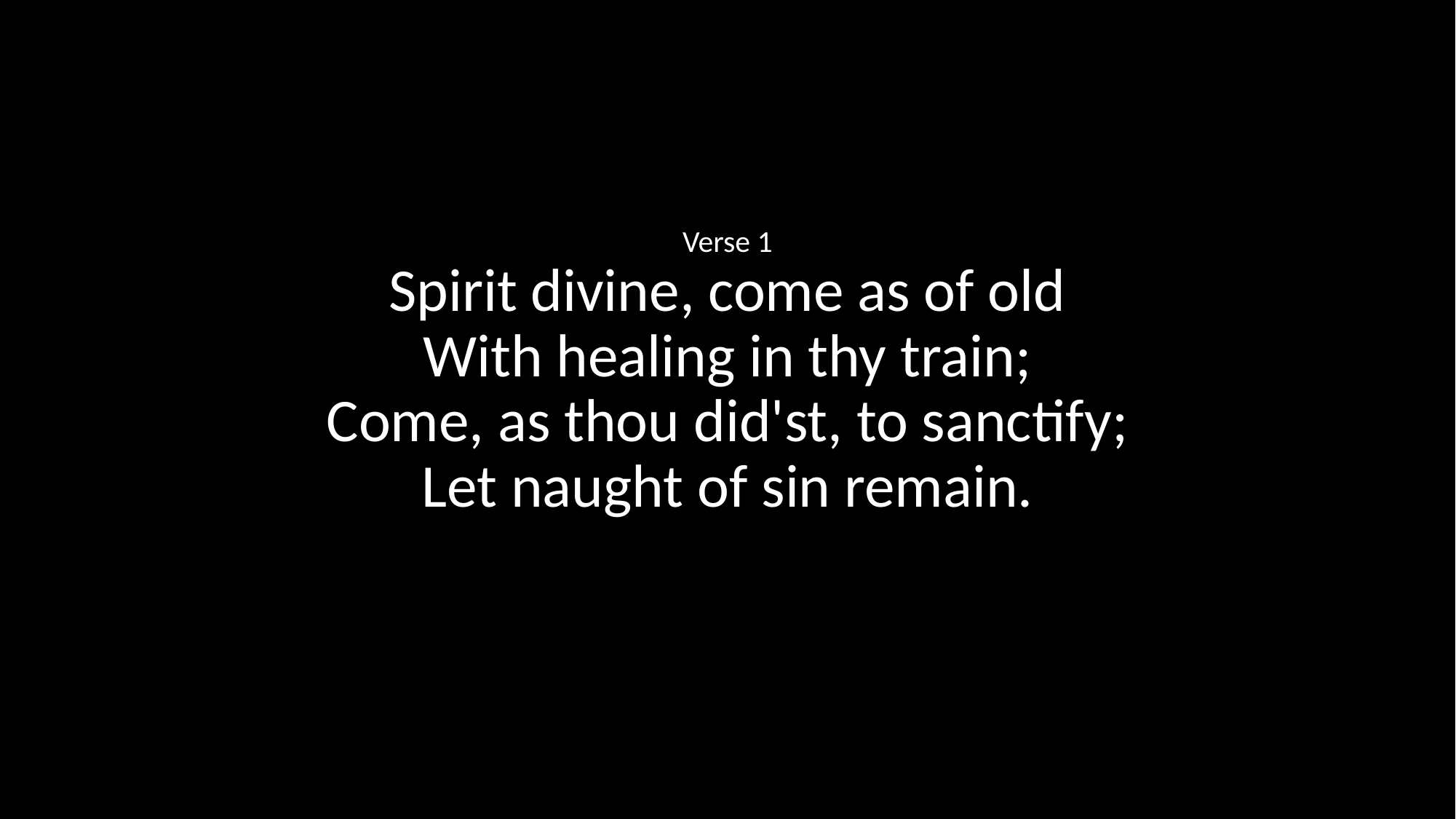

Verse 1
Spirit divine, come as of old
With healing in thy train;
Come, as thou did'st, to sanctify;
Let naught of sin remain.